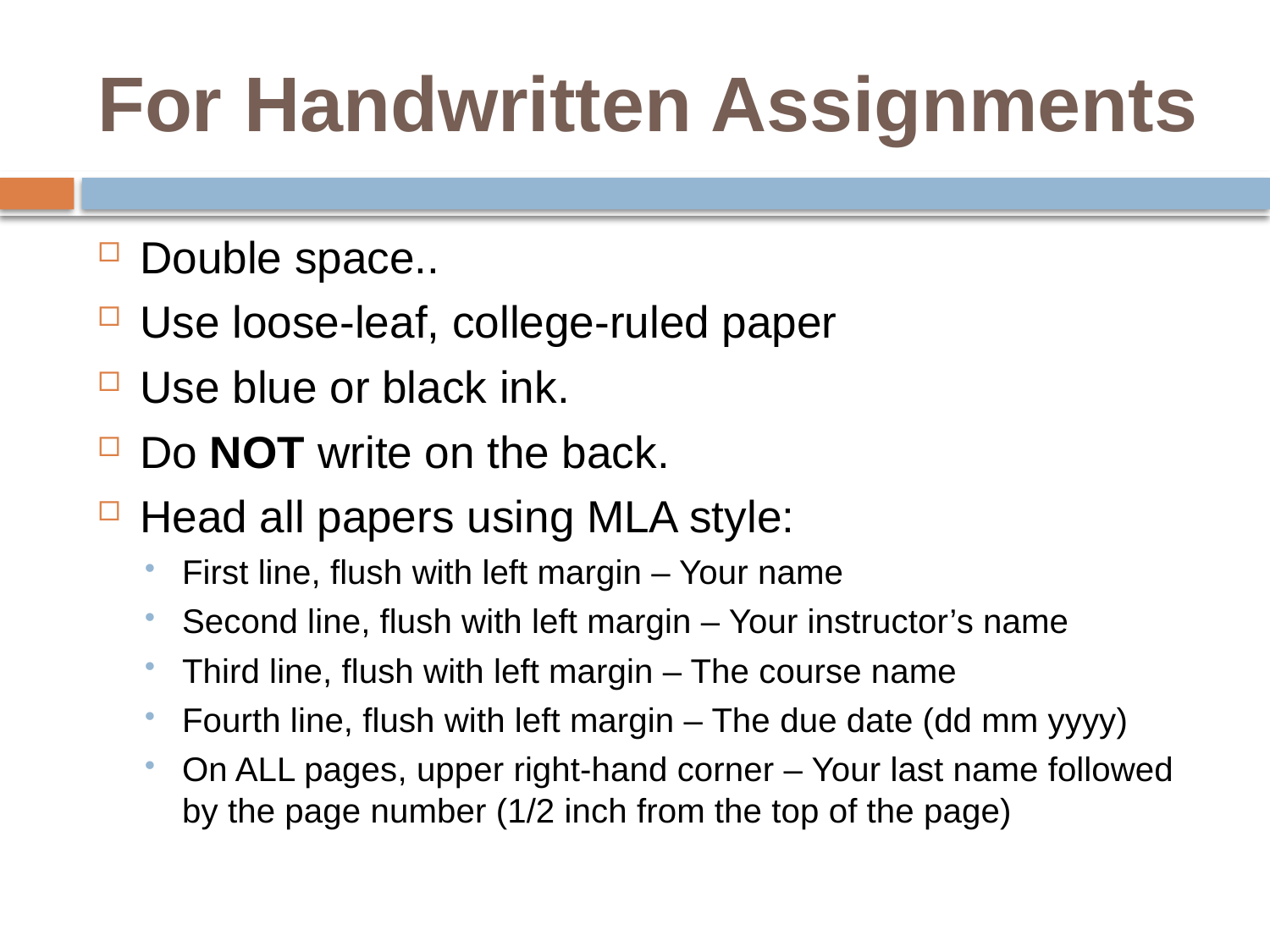

# For Handwritten Assignments
Double space..
Use loose-leaf, college-ruled paper
Use blue or black ink.
Do NOT write on the back.
Head all papers using MLA style:
First line, flush with left margin – Your name
Second line, flush with left margin – Your instructor’s name
Third line, flush with left margin – The course name
Fourth line, flush with left margin – The due date (dd mm yyyy)
On ALL pages, upper right-hand corner – Your last name followed by the page number (1/2 inch from the top of the page)